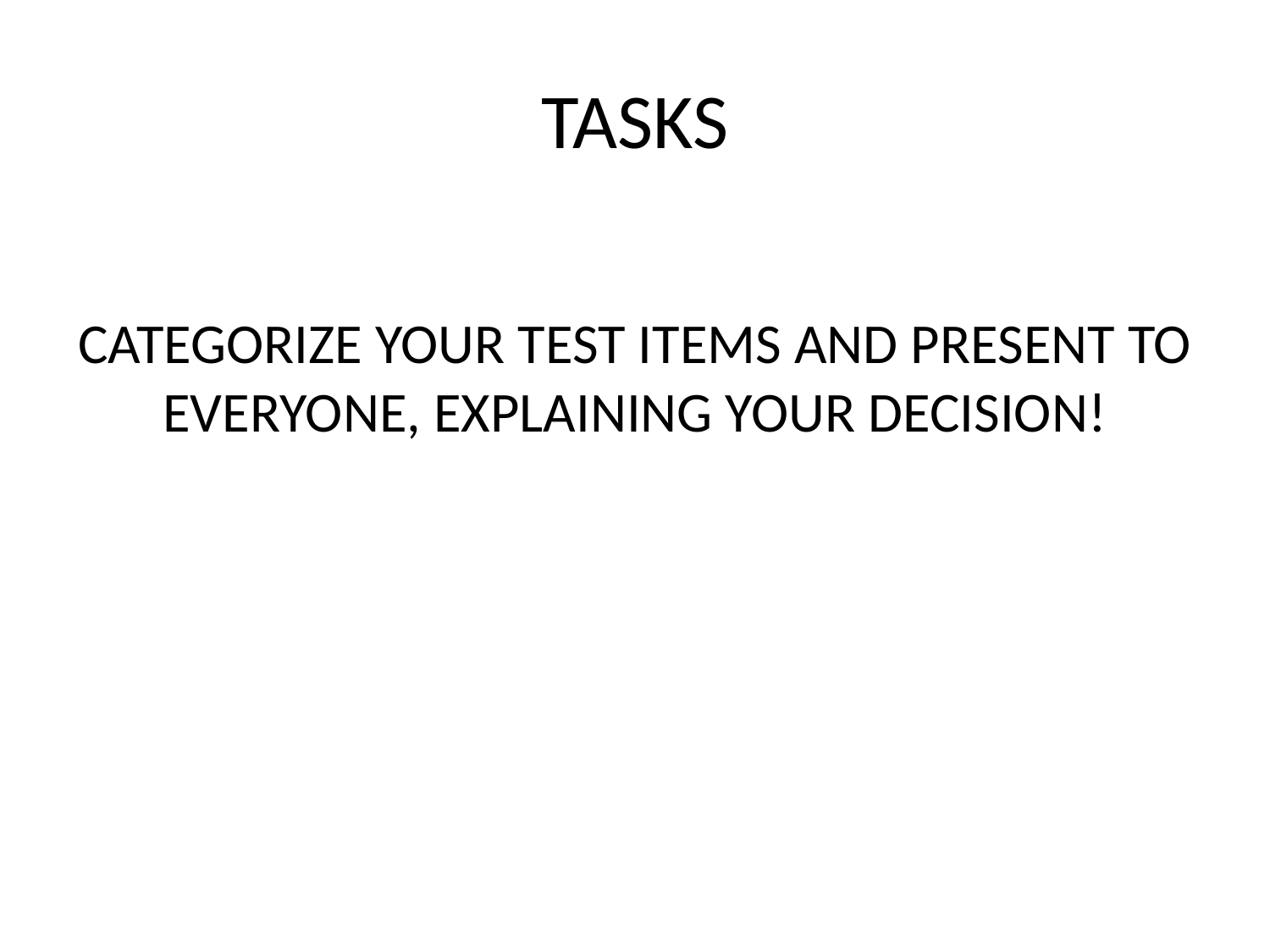

# TASKS

CATEGORIZE YOUR TEST ITEMS AND PRESENT TO EVERYONE, EXPLAINING YOUR DECISION!